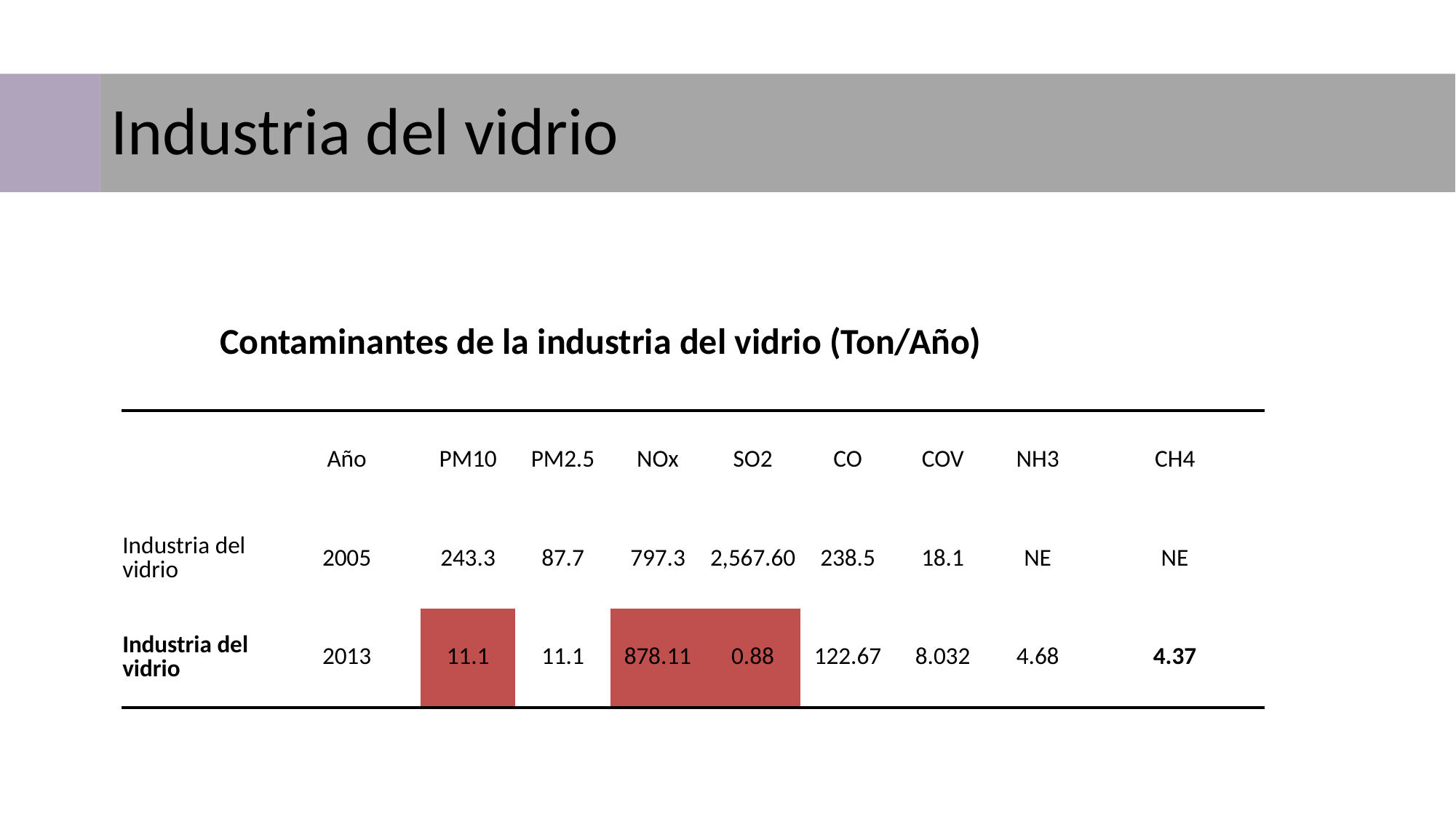

# Industria del vidrio
Contaminantes de la industria del vidrio (Ton/Año))
|  | Año | PM10 | PM2.5 | NOx | SO2 | CO | COV | NH3 | CH4 |
| --- | --- | --- | --- | --- | --- | --- | --- | --- | --- |
| Industria del vidrio | 2005 | 243.3 | 87.7 | 797.3 | 2,567.60 | 238.5 | 18.1 | NE | NE |
| Industria del vidrio | 2013 | 11.1 | 11.1 | 878.11 | 0.88 | 122.67 | 8.032 | 4.68 | 4.37 |